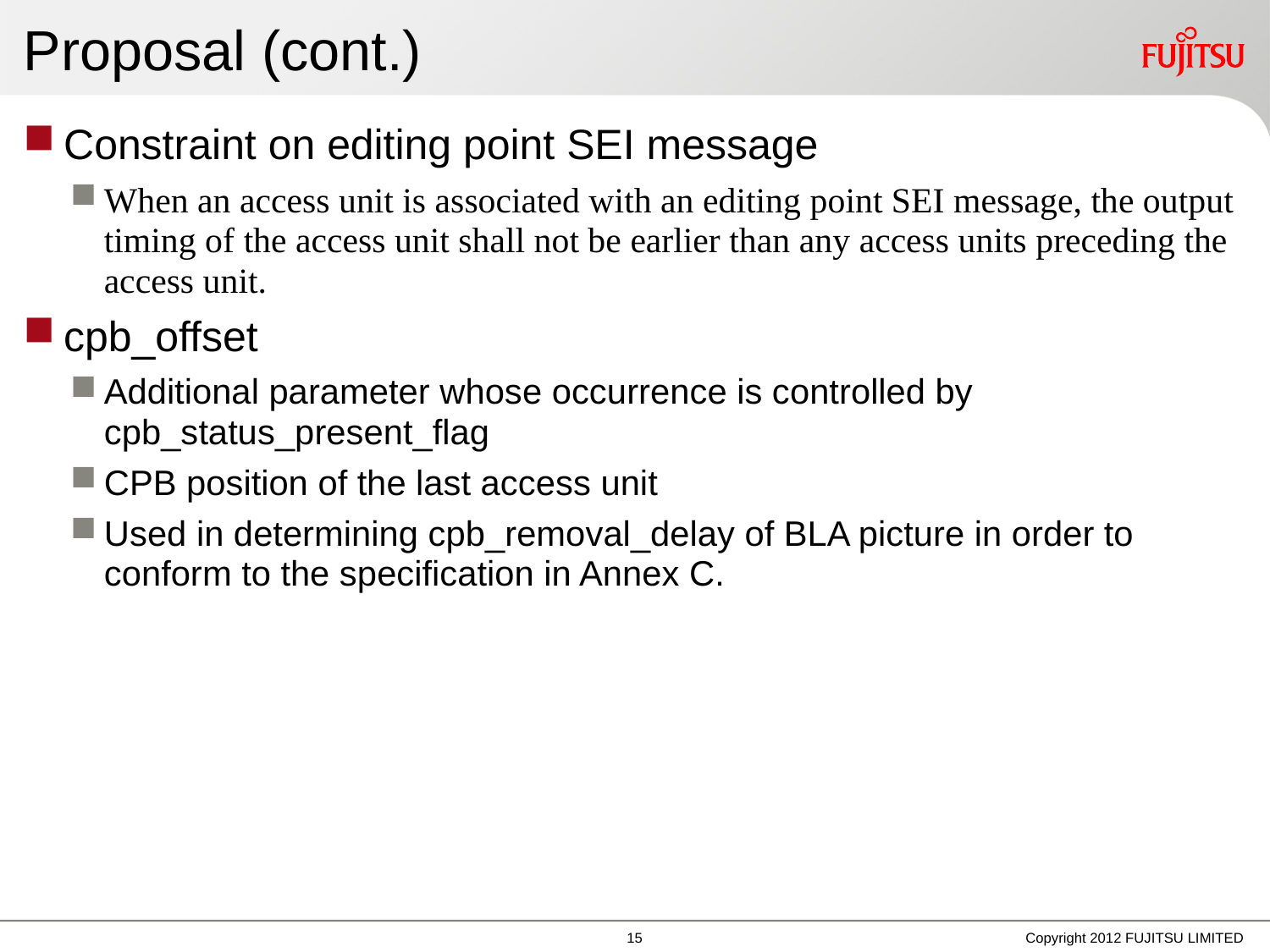

# Proposal (cont.)
Constraint on editing point SEI message
When an access unit is associated with an editing point SEI message, the output timing of the access unit shall not be earlier than any access units preceding the access unit.
cpb_offset
Additional parameter whose occurrence is controlled by cpb_status_present_flag
CPB position of the last access unit
Used in determining cpb_removal_delay of BLA picture in order to conform to the specification in Annex C.
15
Copyright 2012 FUJITSU LIMITED